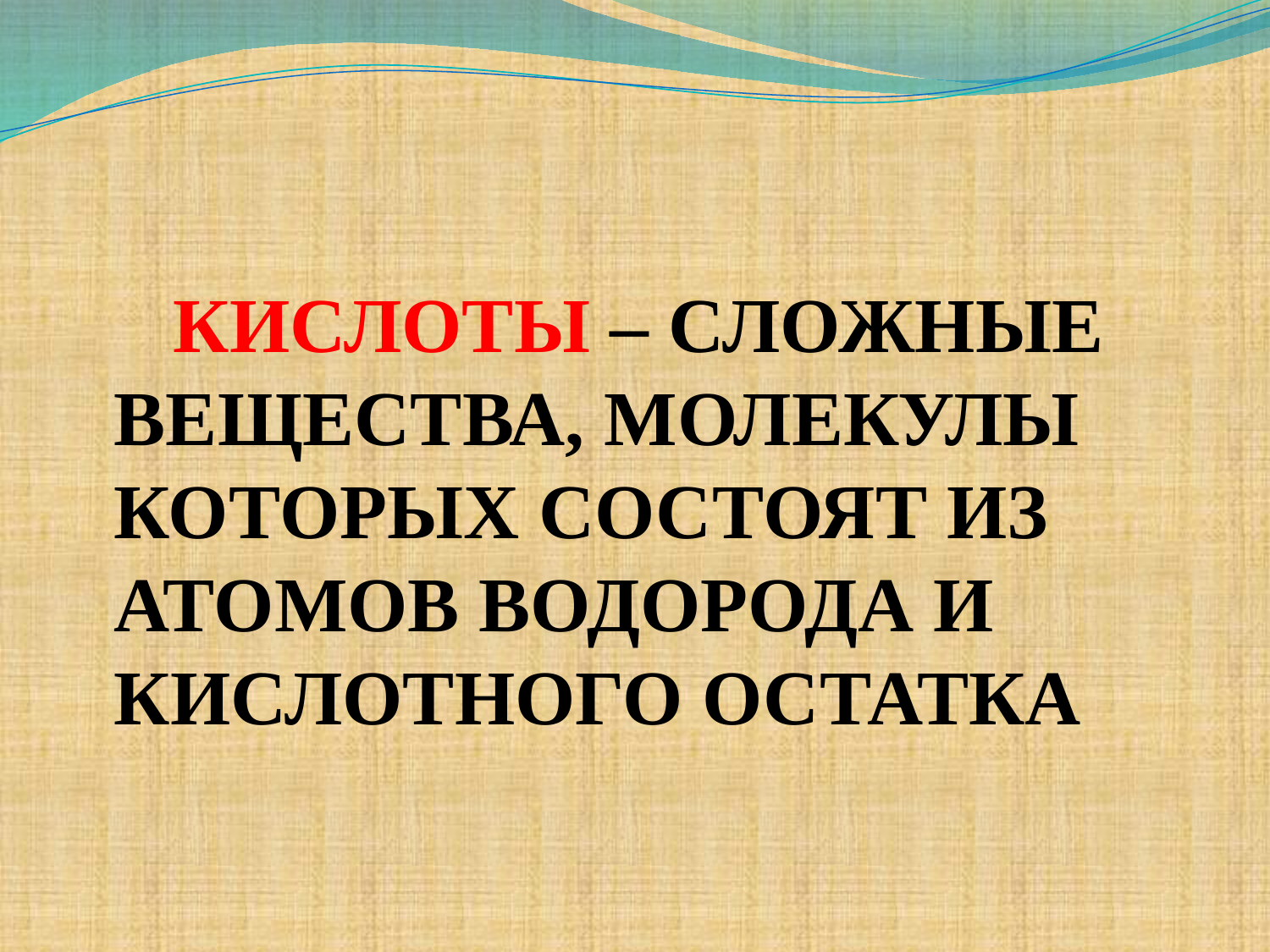

#
     КИСЛОТЫ – СЛОЖНЫЕ ВЕЩЕСТВА, МОЛЕКУЛЫ КОТОРЫХ СОСТОЯТ ИЗ АТОМОВ ВОДОРОДА И КИСЛОТНОГО ОСТАТКА